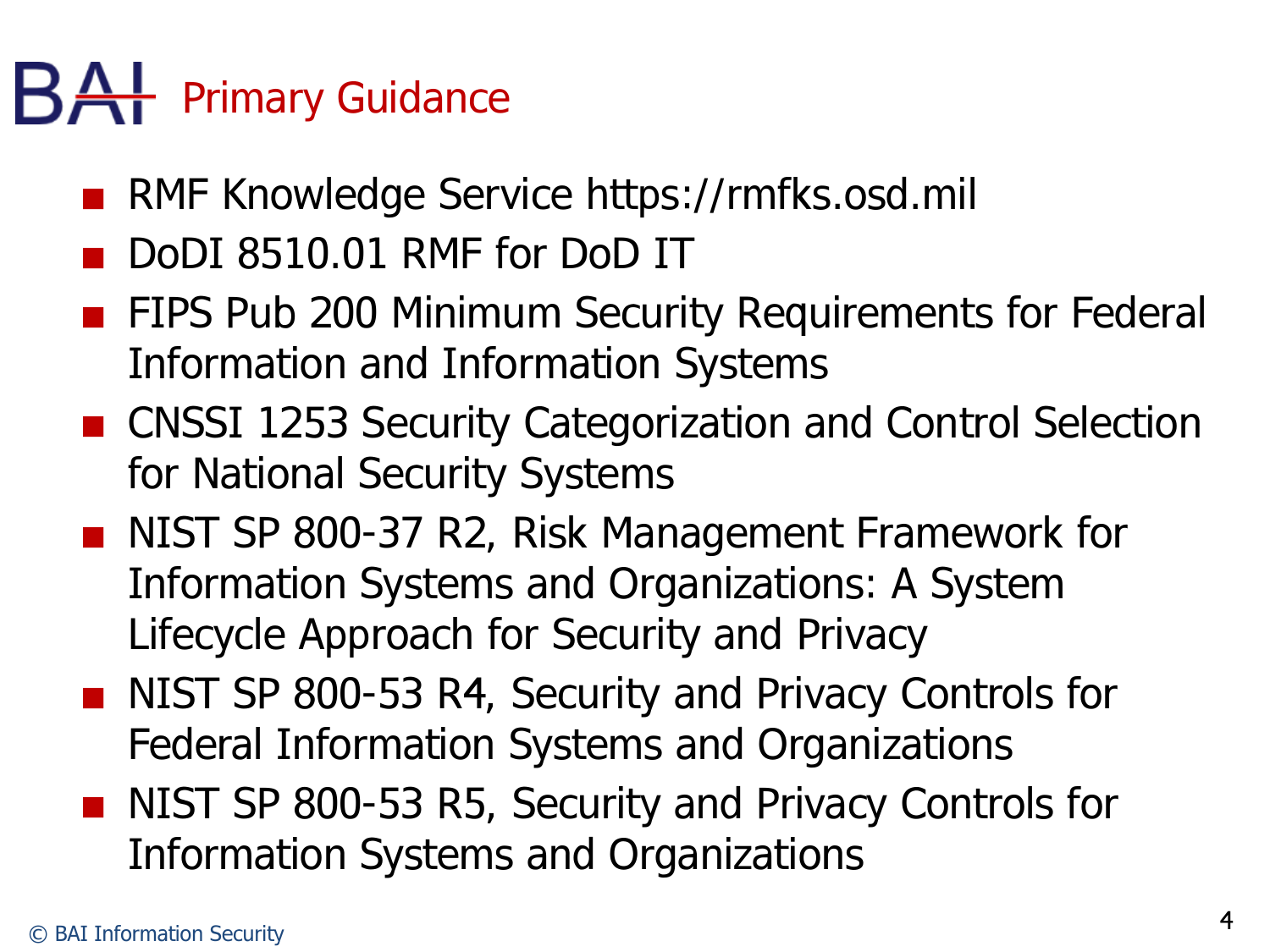

# Primary Guidance
RMF Knowledge Service https://rmfks.osd.mil
DoDI 8510.01 RMF for DoD IT
FIPS Pub 200 Minimum Security Requirements for Federal Information and Information Systems
CNSSI 1253 Security Categorization and Control Selection for National Security Systems
NIST SP 800-37 R2, Risk Management Framework for Information Systems and Organizations: A System Lifecycle Approach for Security and Privacy
NIST SP 800-53 R4, Security and Privacy Controls for Federal Information Systems and Organizations
NIST SP 800-53 R5, Security and Privacy Controls for Information Systems and Organizations